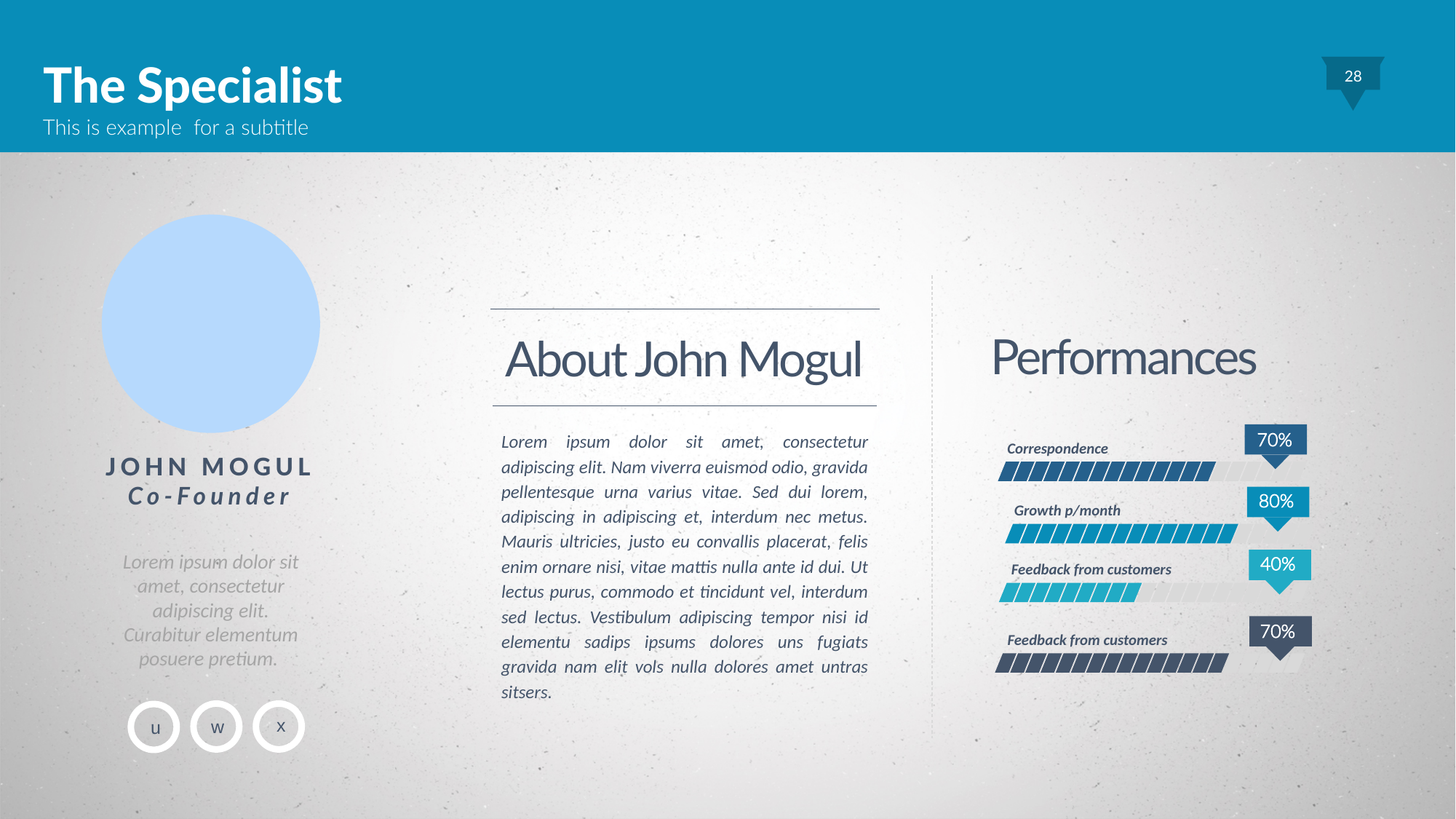

The Specialist
This is example  for a subtitle

28

Performances
70%

Correspondence

80%

Growth p/month

40%

Feedback from customers

70%

Feedback from customers

About John Mogul
Lorem ipsum dolor sit amet, consectetur adipiscing elit. Nam viverra euismod odio, gravida pellentesque urna varius vitae. Sed dui lorem, adipiscing in adipiscing et, interdum nec metus. Mauris ultricies, justo eu convallis placerat, felis enim ornare nisi, vitae mattis nulla ante id dui. Ut lectus purus, commodo et tincidunt vel, interdum sed lectus. Vestibulum adipiscing tempor nisi id elementu sadips ipsums dolores uns fugiats gravida nam elit vols nulla dolores amet untras sitsers.
JOHN MOGUL
Co-Founder
Lorem ipsum dolor sit amet, consectetur adipiscing elit. Curabitur elementum posuere pretium.

x
w
u